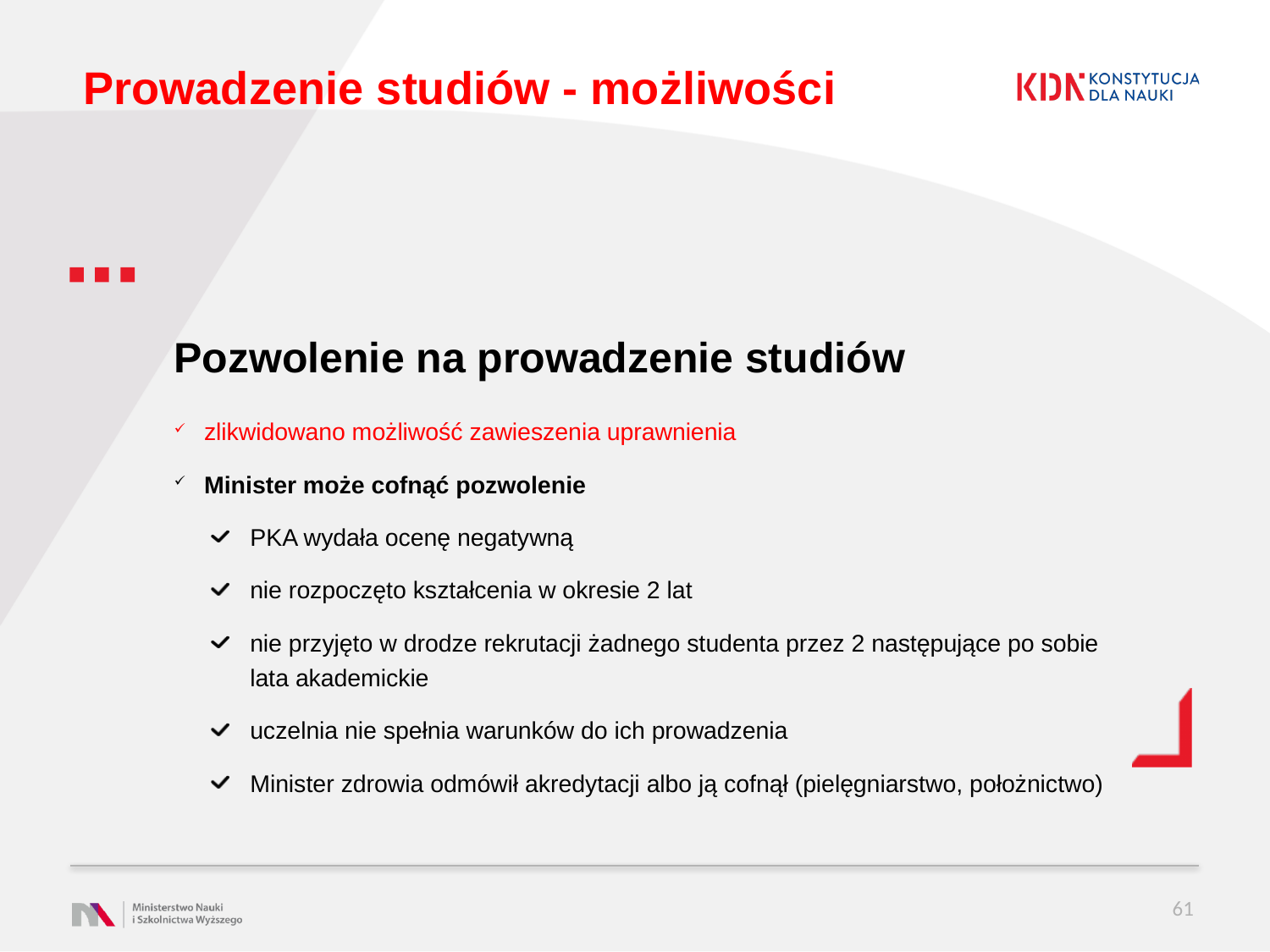

# Prowadzenie studiów - możliwości
Pozwolenie na prowadzenie studiów
zlikwidowano możliwość zawieszenia uprawnienia
Minister może cofnąć pozwolenie
PKA wydała ocenę negatywną
nie rozpoczęto kształcenia w okresie 2 lat
nie przyjęto w drodze rekrutacji żadnego studenta przez 2 następujące po sobie lata akademickie
uczelnia nie spełnia warunków do ich prowadzenia
Minister zdrowia odmówił akredytacji albo ją cofnął (pielęgniarstwo, położnictwo)
61